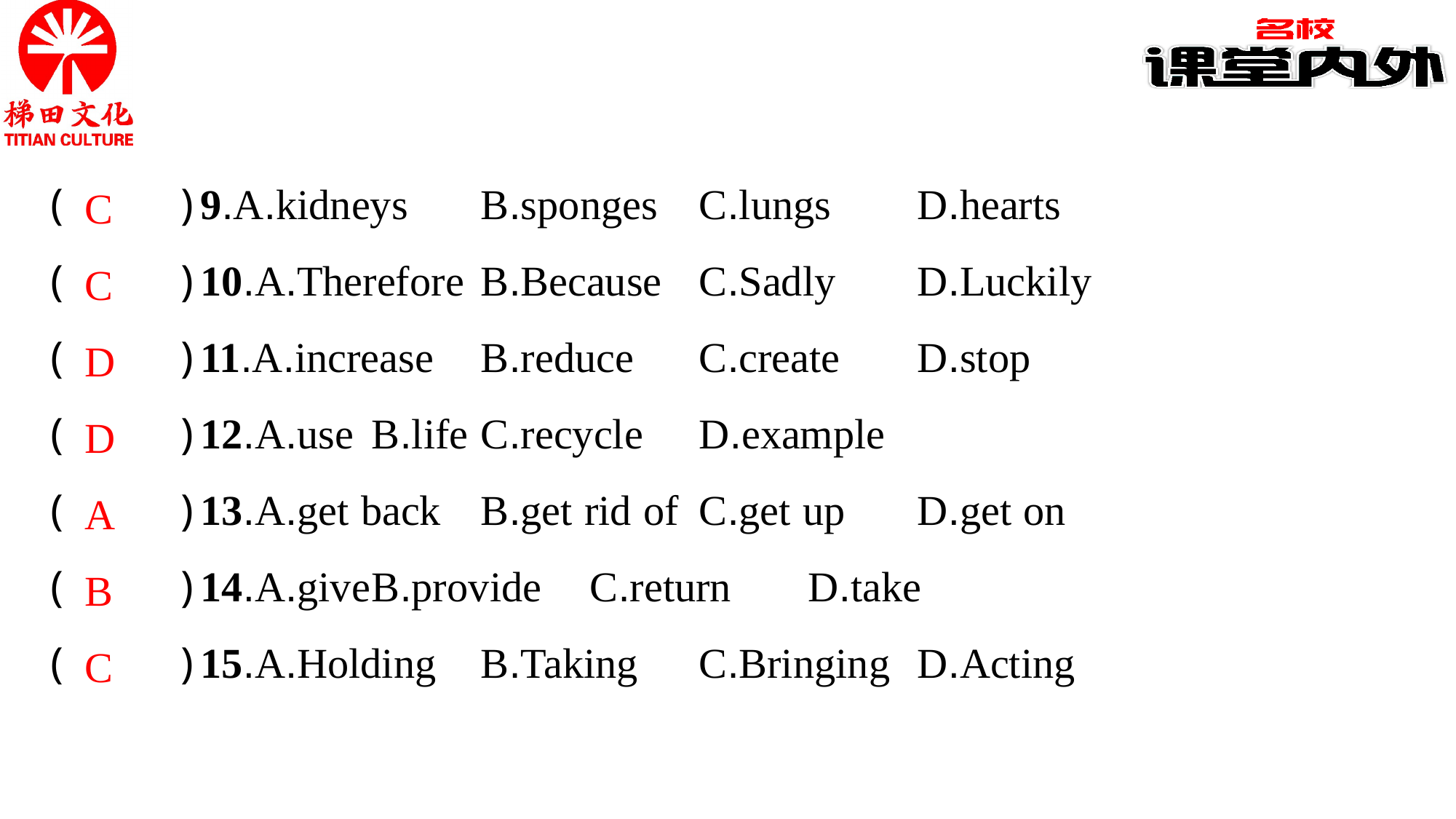

C
C
D
D
A
B
C
(　　)9.A.kidneys	B.sponges	C.lungs	D.hearts
(　　)10.A.Therefore	B.Because	C.Sadly	D.Luckily
(　　)11.A.increase	B.reduce	C.create	D.stop
(　　)12.A.use	B.life	C.recycle	D.example
(　　)13.A.get back	B.get rid of	C.get up	D.get on
(　　)14.A.give	B.provide	C.return	D.take
(　　)15.A.Holding	B.Taking	C.Bringing	D.Acting